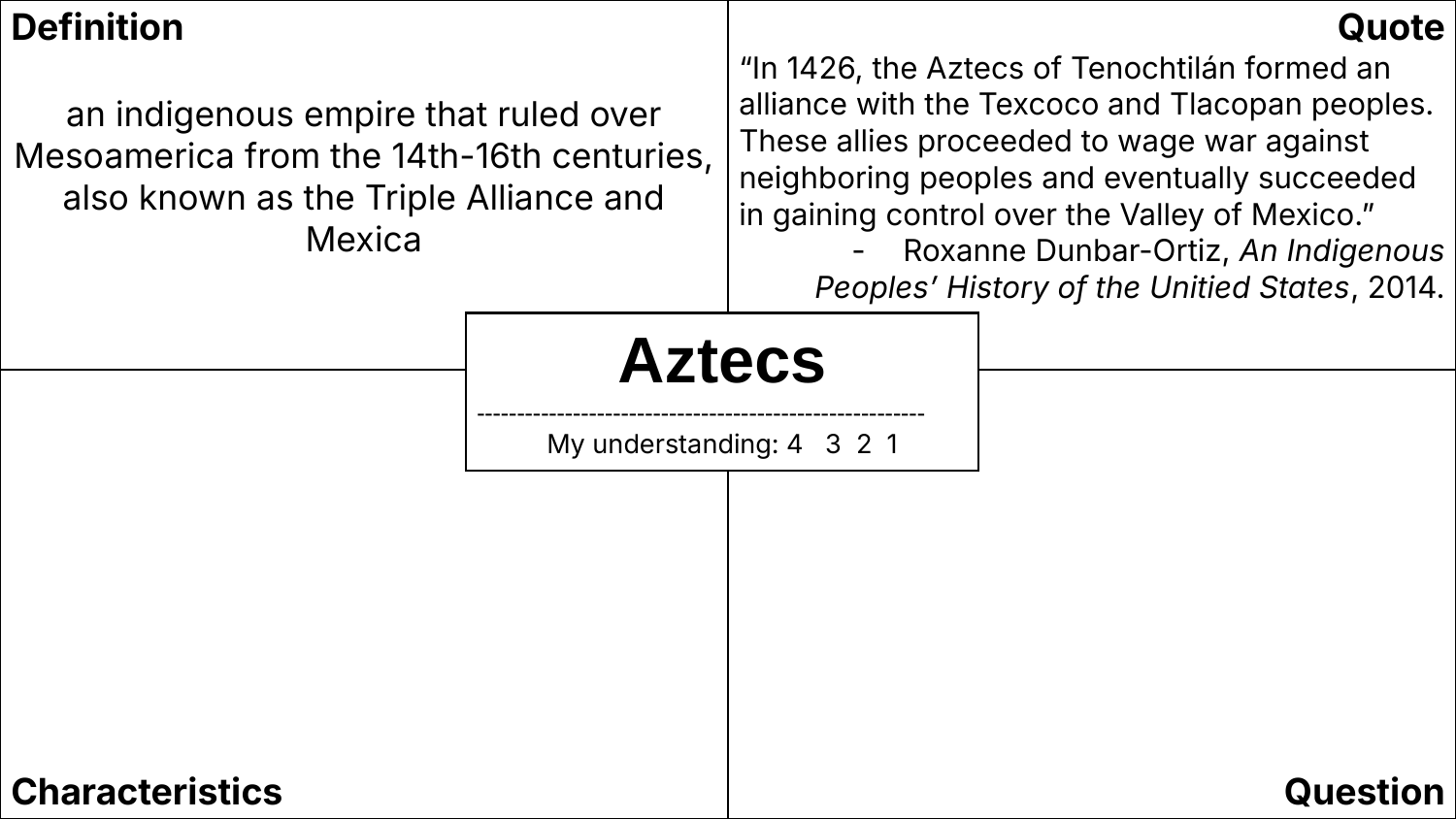

| Definition an indigenous empire that ruled over Mesoamerica from the 14th-16th centuries, also known as the Triple Alliance and Mexica | Quote “In 1426, the Aztecs of Tenochtilán formed an alliance with the Texcoco and Tlacopan peoples. These allies proceeded to wage war against neighboring peoples and eventually succeeded in gaining control over the Valley of Mexico.” Roxanne Dunbar-Ortiz, An Indigenous Peoples’ History of the Unitied States, 2014. |
| --- | --- |
| Characteristics | Question |
Aztecs
--------------------------------------------------------
My understanding: 4   3  2  1